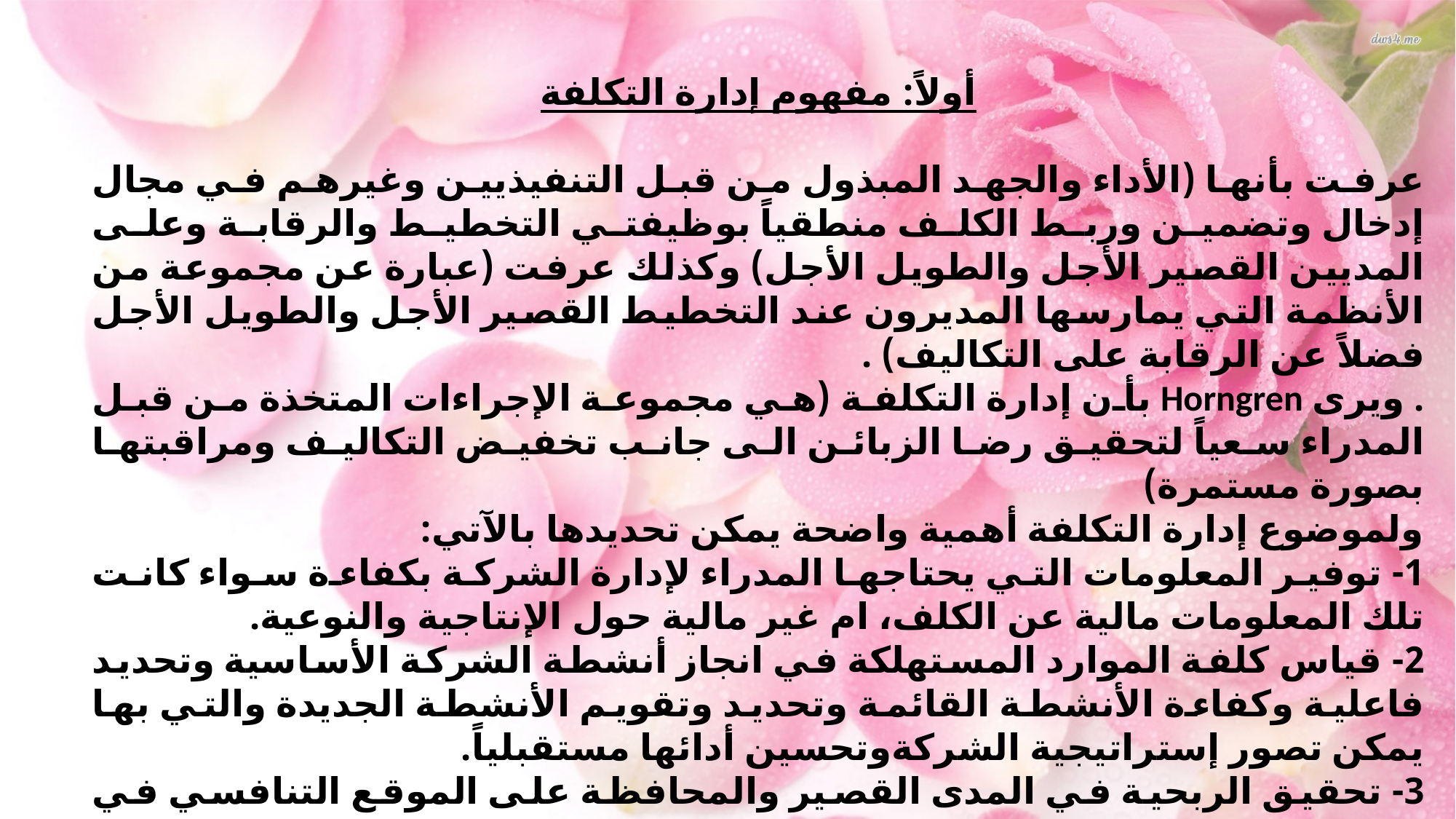

أولاً: مفهوم إدارة التكلفة

عرفت بأنها (الأداء والجهد المبذول من قبل التنفيذيين وغيرهم في مجال إدخال وتضمين وربط الكلف منطقياً بوظيفتي التخطيط والرقابة وعلى المديين القصير الأجل والطويل الأجل) وكذلك عرفت (عبارة عن مجموعة من الأنظمة التي يمارسها المديرون عند التخطيط القصير الأجل والطويل الأجل فضلاً عن الرقابة على التكاليف) .
. ويرى Horngren بأن إدارة التكلفة (هي مجموعة الإجراءات المتخذة من قبل المدراء سعياً لتحقيق رضا الزبائن الى جانب تخفيض التكاليف ومراقبتها بصورة مستمرة)
ولموضوع إدارة التكلفة أهمية واضحة يمكن تحديدها بالآتي:
1- توفير المعلومات التي يحتاجها المدراء لإدارة الشركة بكفاءة سواء كانت تلك المعلومات مالية عن الكلف، ام غير مالية حول الإنتاجية والنوعية.
2- قياس كلفة الموارد المستهلكة في انجاز أنشطة الشركة الأساسية وتحديد فاعلية وكفاءة الأنشطة القائمة وتحديد وتقويم الأنشطة الجديدة والتي بها يمكن تصور إستراتيجية الشركةوتحسين أدائها مستقبلياً.
3- تحقيق الربحية في المدى القصير والمحافظة على الموقع التنافسي في المدى الطويل والى جانب تحسين النوعية والرضا للزبائن والتوقيت الملائم للمعلومات من اجل المساعدة في اتخاذ القرارات القصيرة والطويلة الأجل.